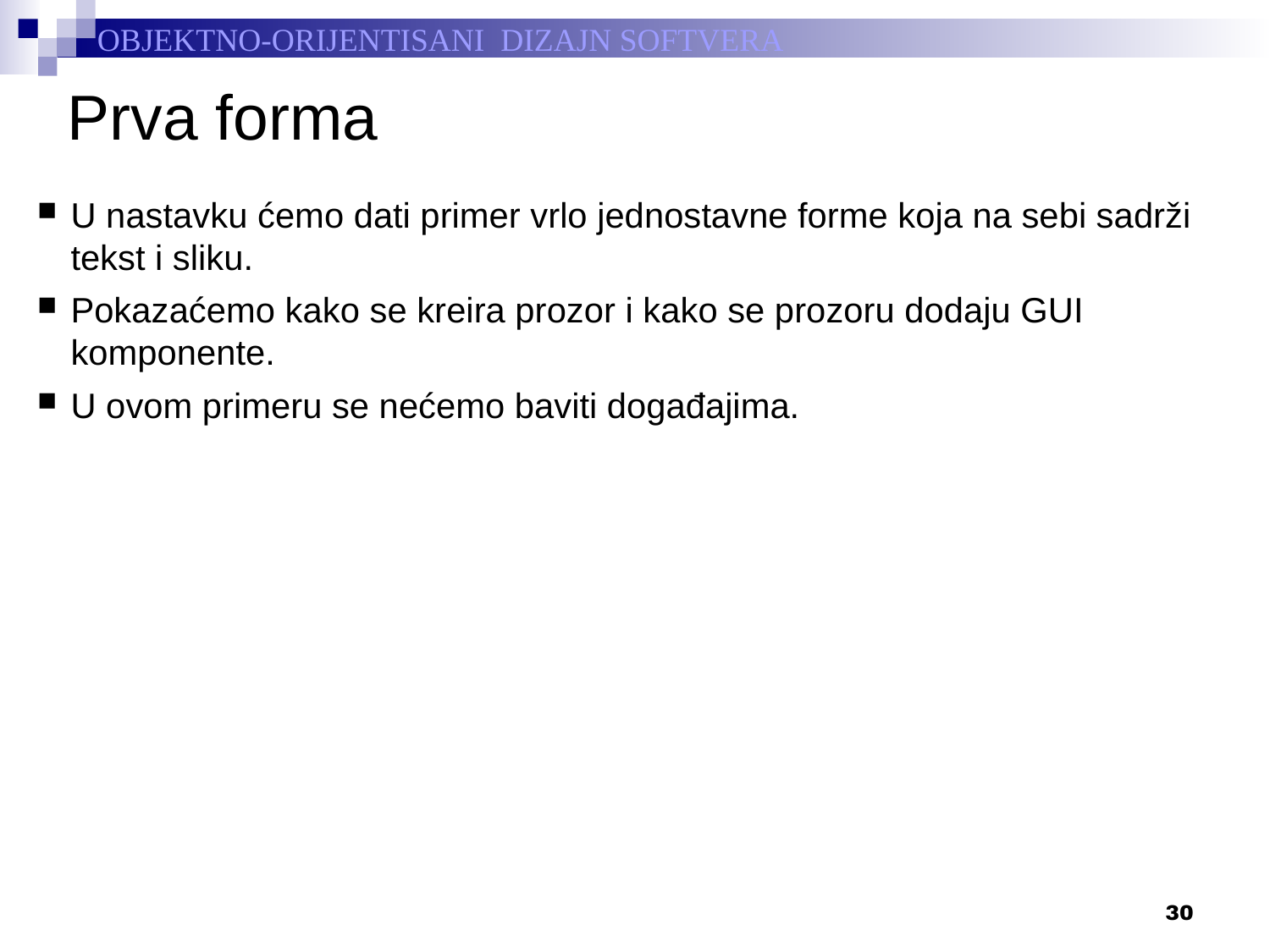

# Prva forma
U nastavku ćemo dati primer vrlo jednostavne forme koja na sebi sadrži tekst i sliku.
Pokazaćemo kako se kreira prozor i kako se prozoru dodaju GUI komponente.
U ovom primeru se nećemo baviti događajima.
30